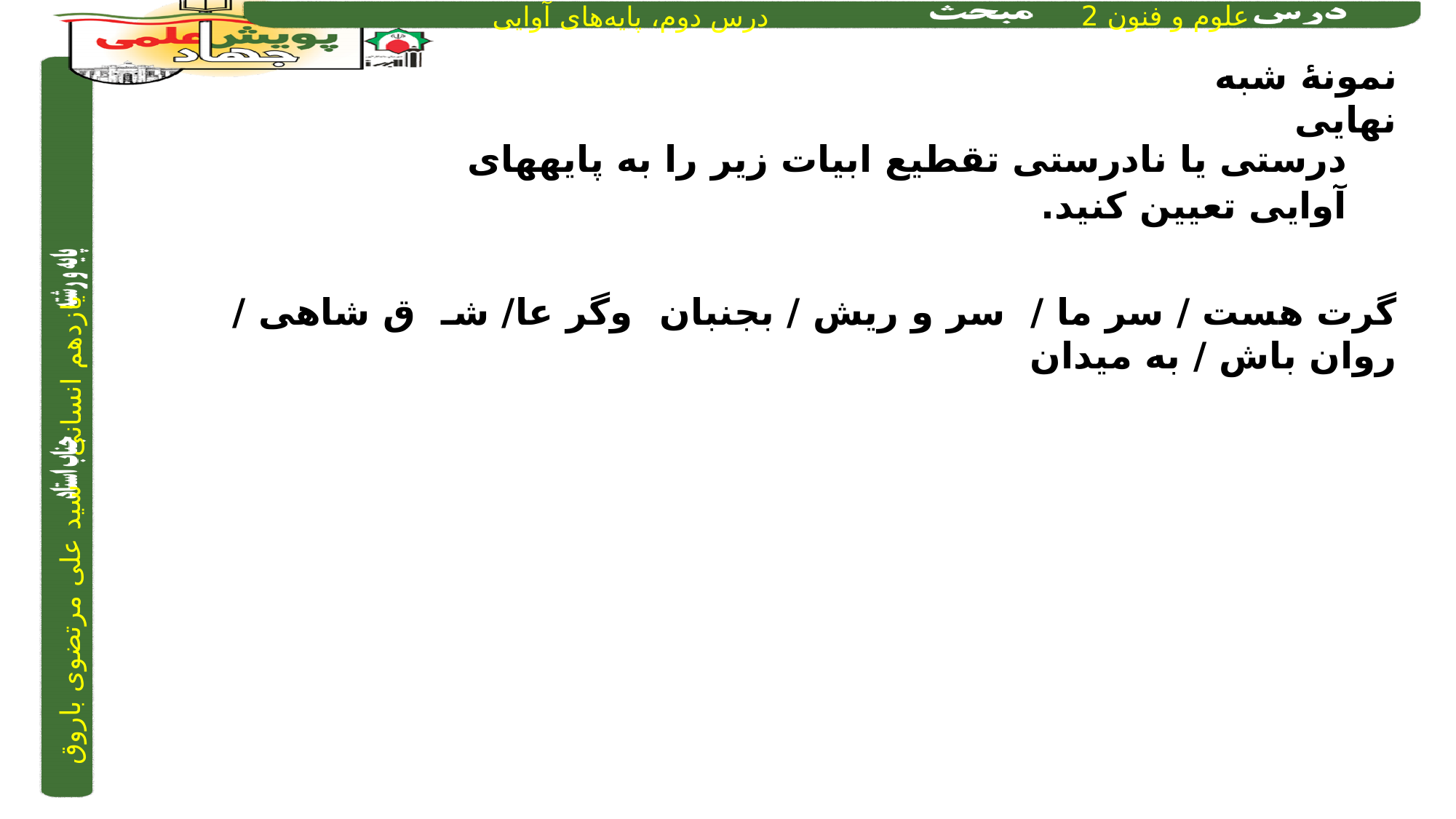

نمونۀ شبه نهایی
درستی یا نادرستی تقطیع ابیات زیر را به پایه­های آوایی تعیین کنید.
گرت هست / سر ما /  سر و ریش / بجنبان		وگر عا/ شـ  ق شاهی /  روان باش / به میدان